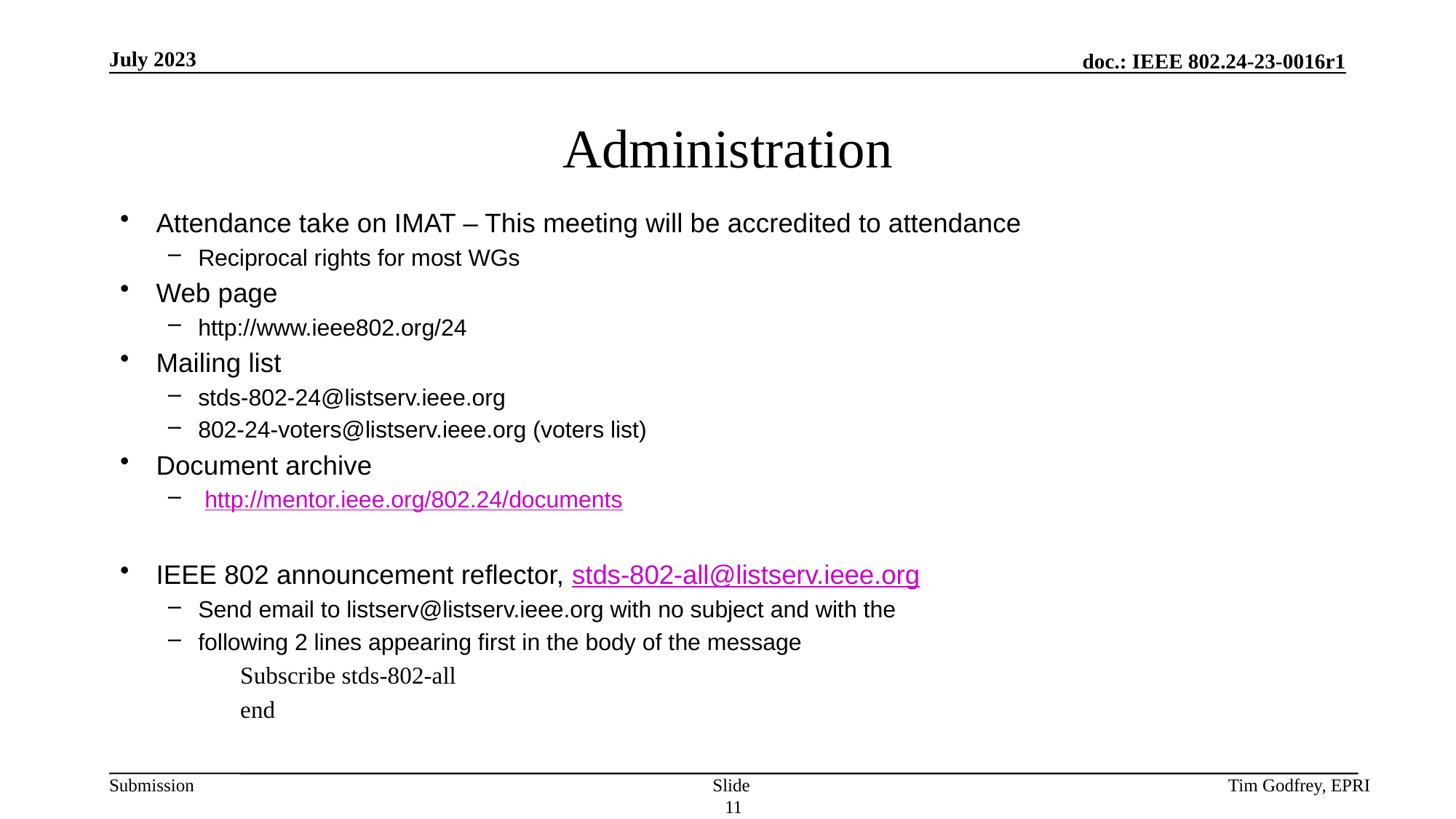

# Administration
Attendance take on IMAT – This meeting will be accredited to attendance
Reciprocal rights for most WGs
Web page
http://www.ieee802.org/24
Mailing list
stds-802-24@listserv.ieee.org
802-24-voters@listserv.ieee.org (voters list)
Document archive
 http://mentor.ieee.org/802.24/documents

IEEE 802 announcement reflector, stds-802-all@listserv.ieee.org
Send email to listserv@listserv.ieee.org with no subject and with the
following 2 lines appearing first in the body of the message
		Subscribe stds-802-all
		end

Slide 11
Tim Godfrey, EPRI